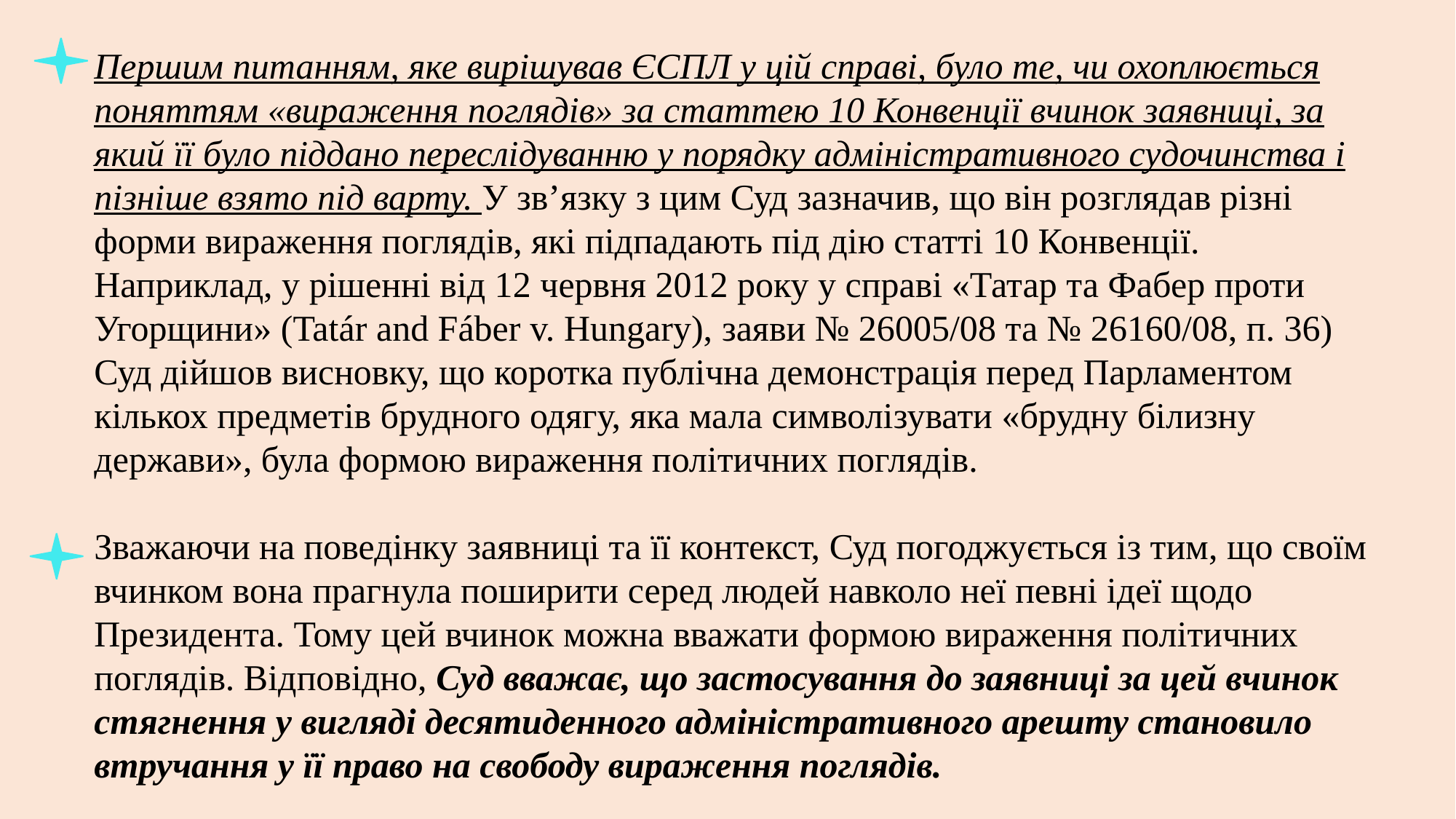

Першим питанням, яке вирішував ЄСПЛ у цій справі, було те, чи охоплюється поняттям «вираження поглядів» за статтею 10 Конвенції вчинок заявниці, за який її було піддано переслідуванню у порядку адміністративного судочинства і пізніше взято під варту. У зв’язку з цим Суд зазначив, що він розглядав різні форми вираження поглядів, які підпадають під дію статті 10 Конвенції. Наприклад, у рішенні від 12 червня 2012 року у справі «Татар та Фабер проти Угорщини» (Tatár and Fáber v. Hungary), заяви № 26005/08 та № 26160/08, п. 36) Суд дійшов висновку, що коротка публічна демонстрація перед Парламентом кількох предметів брудного одягу, яка мала символізувати «брудну білизну держави», була формою вираження політичних поглядів.

Зважаючи на поведінку заявниці та її контекст, Суд погоджується із тим, що своїм вчинком вона прагнула поширити серед людей навколо неї певні ідеї щодо Президента. Тому цей вчинок можна вважати формою вираження політичних поглядів. Відповідно, Суд вважає, що застосування до заявниці за цей вчинок стягнення у вигляді десятиденного адміністративного арешту становило втручання у її право на свободу вираження поглядів.